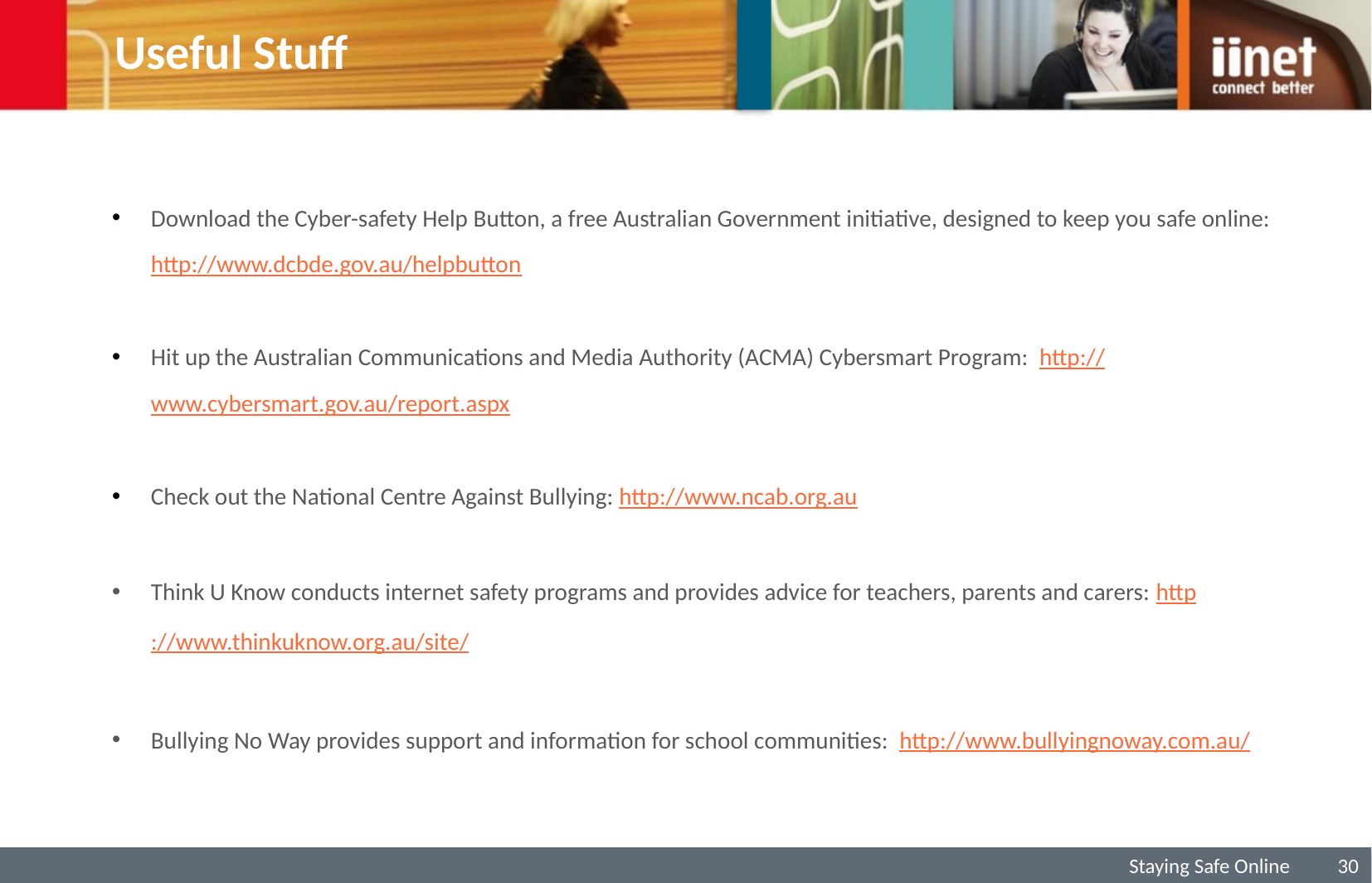

# Useful Stuff
Download the Cyber-safety Help Button, a free Australian Government initiative, designed to keep you safe online: http://www.dcbde.gov.au/helpbutton

Hit up the Australian Communications and Media Authority (ACMA) Cybersmart Program:  http://www.cybersmart.gov.au/report.aspx

Check out the National Centre Against Bullying: http://www.ncab.org.au

Think U Know conducts internet safety programs and provides advice for teachers, parents and carers: http://www.thinkuknow.org.au/site/

Bullying No Way provides support and information for school communities:  http://www.bullyingnoway.com.au/

30
Staying Safe Online